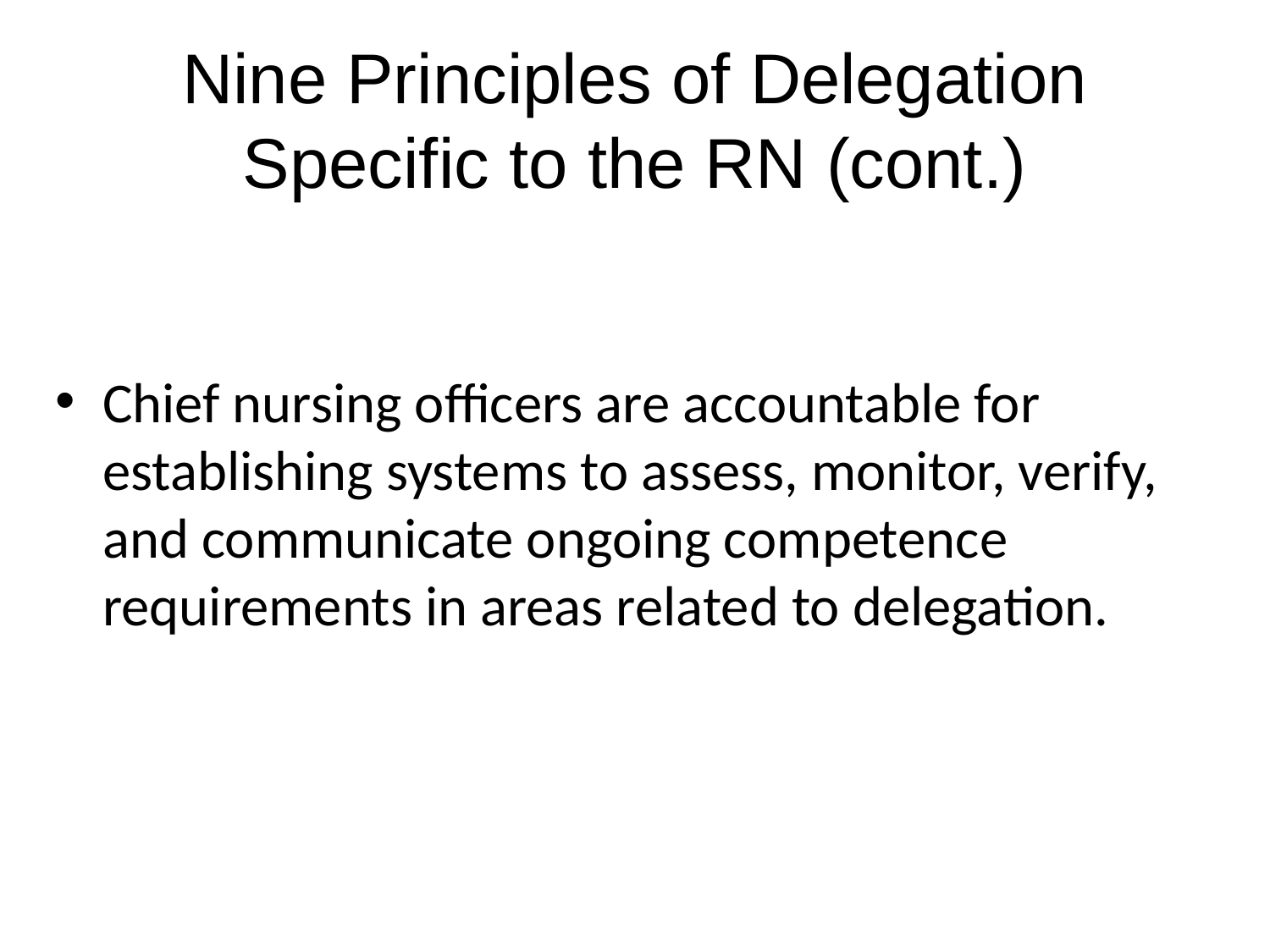

Nine Principles of Delegation Specific to the RN (cont.)
Chief nursing officers are accountable for establishing systems to assess, monitor, verify, and communicate ongoing competence requirements in areas related to delegation.